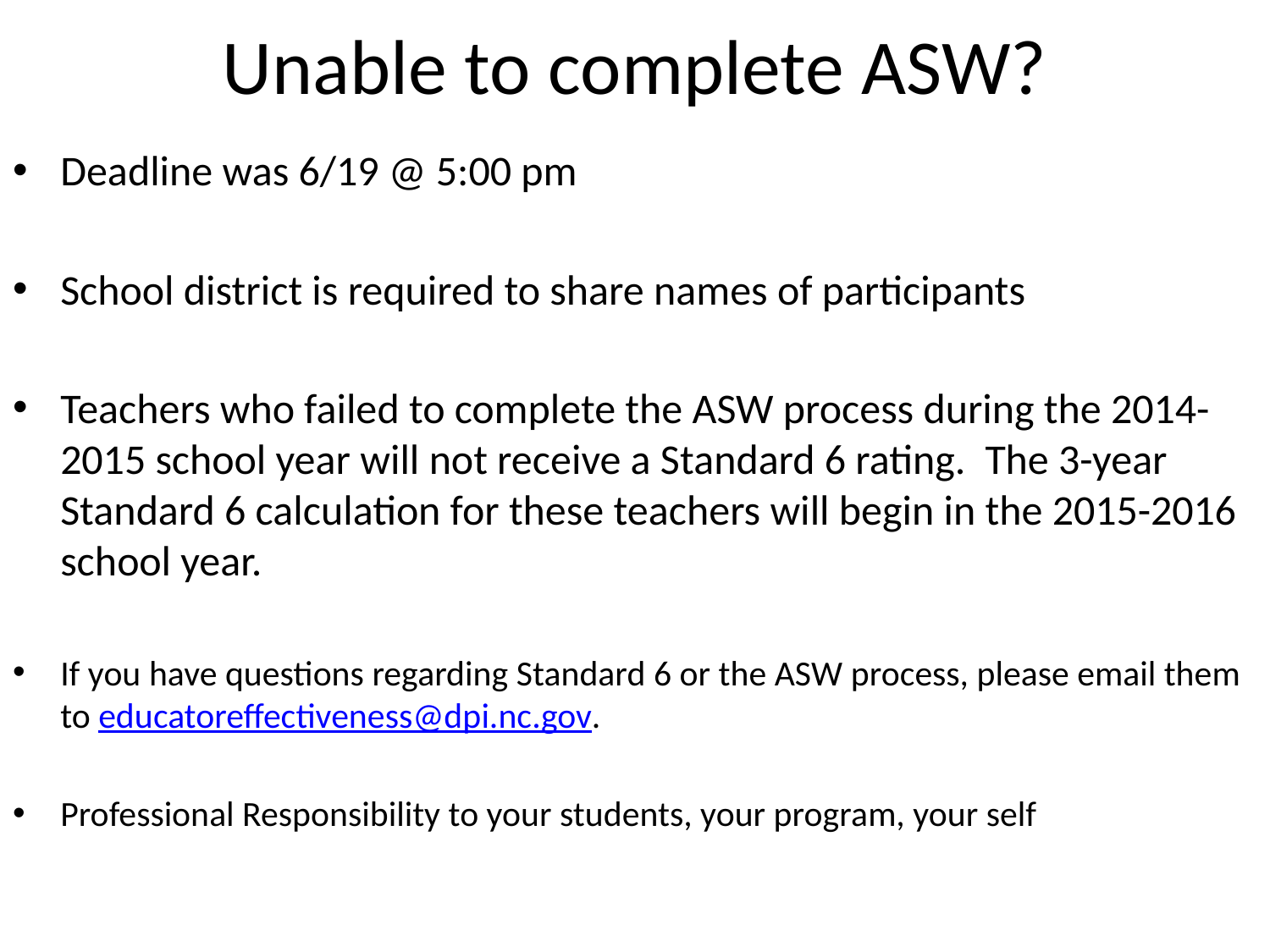

# Unable to complete ASW?
Deadline was 6/19 @ 5:00 pm

School district is required to share names of participants

Teachers who failed to complete the ASW process during the 2014-2015 school year will not receive a Standard 6 rating.  The 3-year Standard 6 calculation for these teachers will begin in the 2015-2016 school year.

If you have questions regarding Standard 6 or the ASW process, please email them to educatoreffectiveness@dpi.nc.gov.

Professional Responsibility to your students, your program, your self